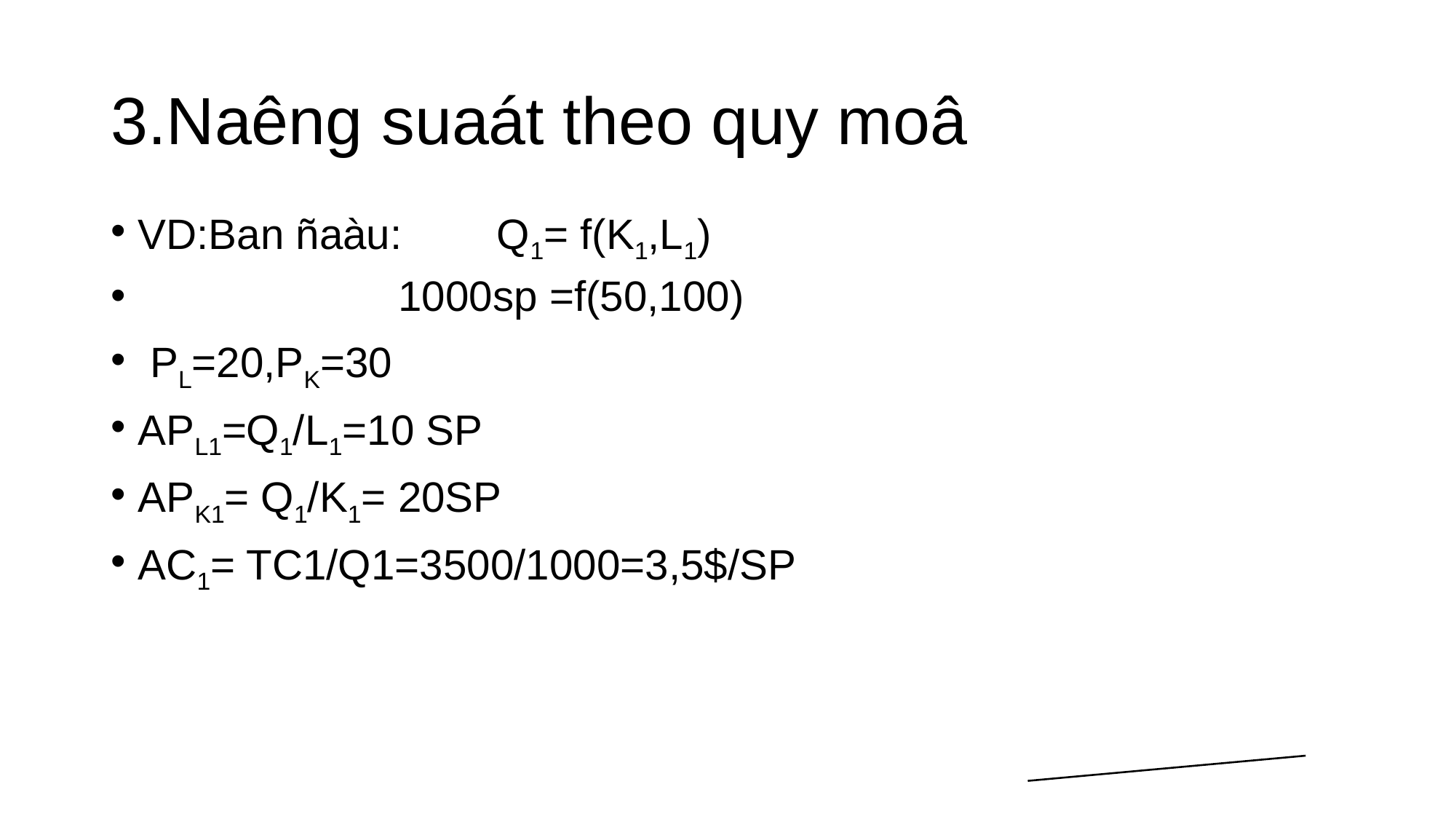

# 3.Naêng suaát theo quy moâ
VD:Ban ñaàu:        Q1= f(K1,L1)
                      1000sp =f(50,100)
 PL=20,PK=30
APL1=Q1/L1=10 SP
APK1= Q1/K1= 20SP
AC1= TC1/Q1=3500/1000=3,5$/SP